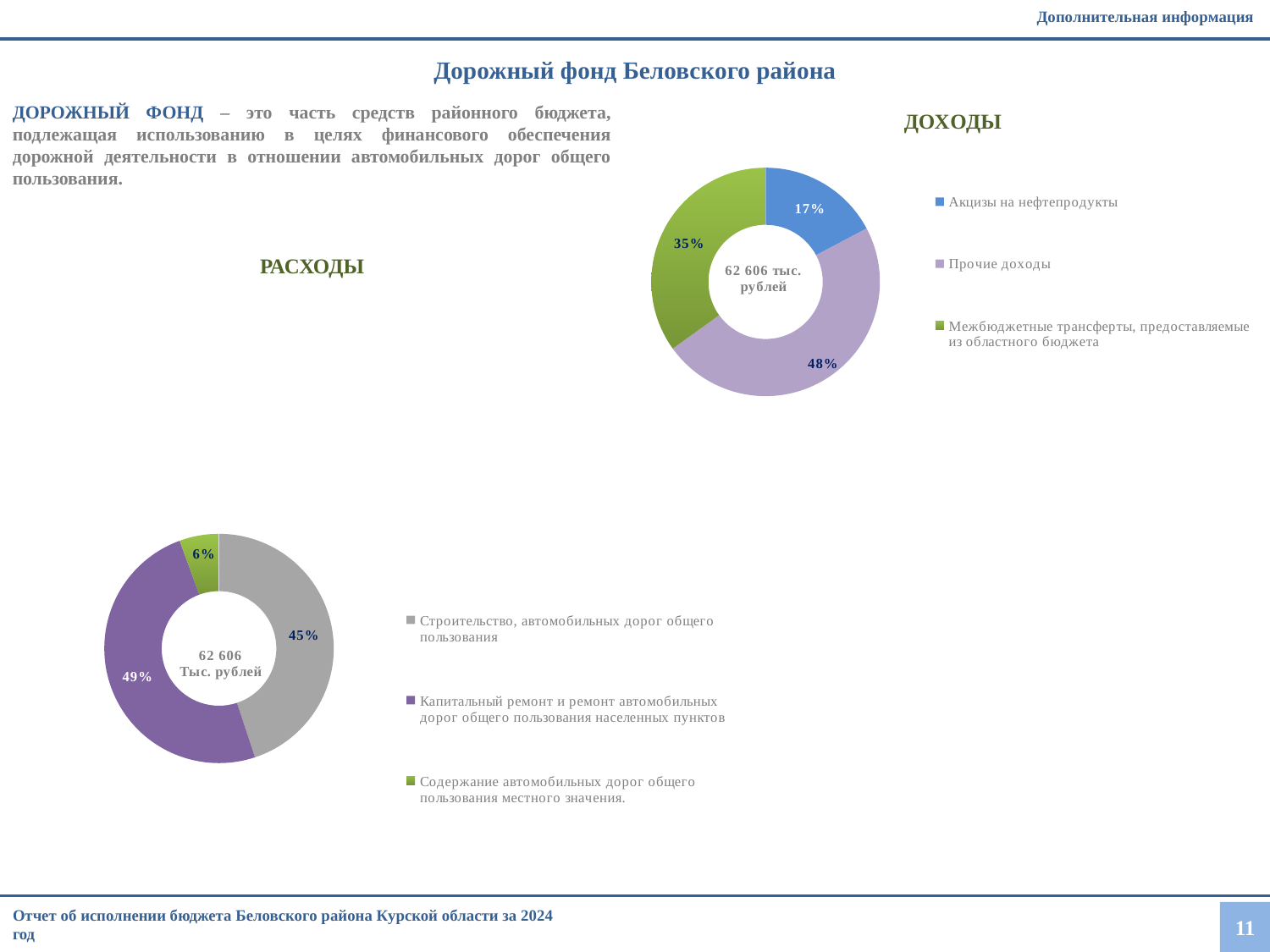

Дополнительная информация
# Дорожный фонд Беловского района
Дорожный фонд – это часть средств районного бюджета, подлежащая использованию в целях финансового обеспечения дорожной деятельности в отношении автомобильных дорог общего пользования.

### Chart

| Category | Столбец1 |
|---|---|
| Акцизы на нефтепродукты | 10191.0 |
| Прочие доходы | 28251.0 |
| Межбюджетные трансферты, предоставляемые
из областного бюджета | 20622.9 |
Расходы

### Chart

| Category |
|---|

### Chart

| Category | Столбец1 |
|---|---|
| Строительство, автомобильных дорог общего пользования  | 28075.0 |
| Капитальный ремонт и ремонт автомобильных дорог общего пользования населенных пунктов | 30928.0 |
| Содержание автомобильных дорог общего пользования местного значения. | 3482.8 |
Отчет об исполнении бюджета Беловского района Курской области за 2024 год
11